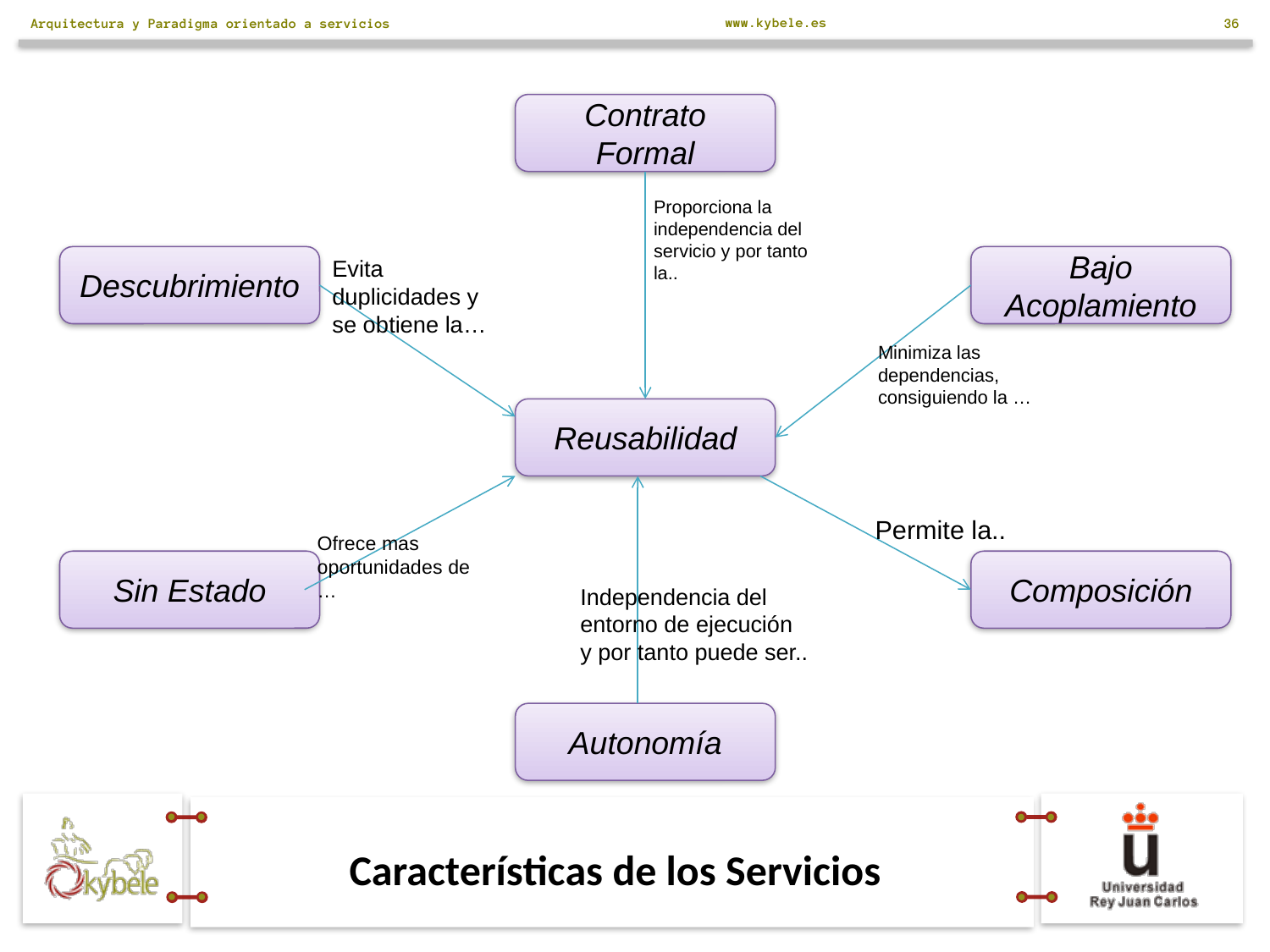

Arquitectura y Paradigma orientado a servicios
36
Contrato Formal
Proporciona la independencia del servicio y por tanto la..
Descubrimiento
Bajo Acoplamiento
Evita duplicidades y se obtiene la…
Minimiza las dependencias, consiguiendo la …
Reusabilidad
Permite la..
Ofrece mas oportunidades de …

Sin Estado
Composición
Independencia del entorno de ejecución y por tanto puede ser..
Autonomía
# Características de los Servicios